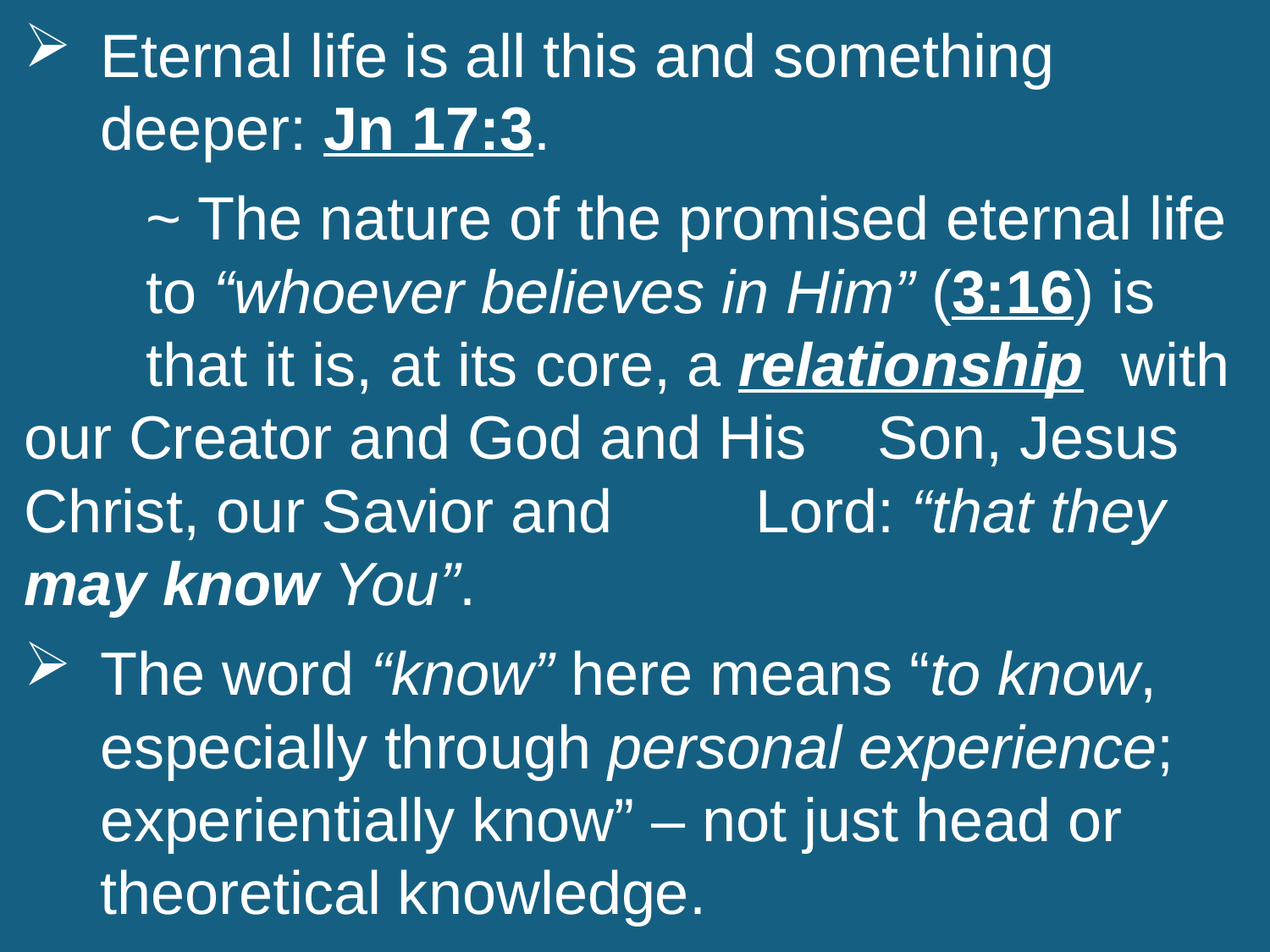

Eternal life is all this and something deeper: Jn 17:3.
		~ The nature of the promised eternal life 					to “whoever believes in Him” (3:16) is 					that it is, at its core, a relationship 						with our Creator and God and His 						Son, Jesus Christ, our Savior and 						Lord: “that they may know You”.
The word “know” here means “to know, especially through personal experience; experientially know” – not just head or theoretical knowledge.